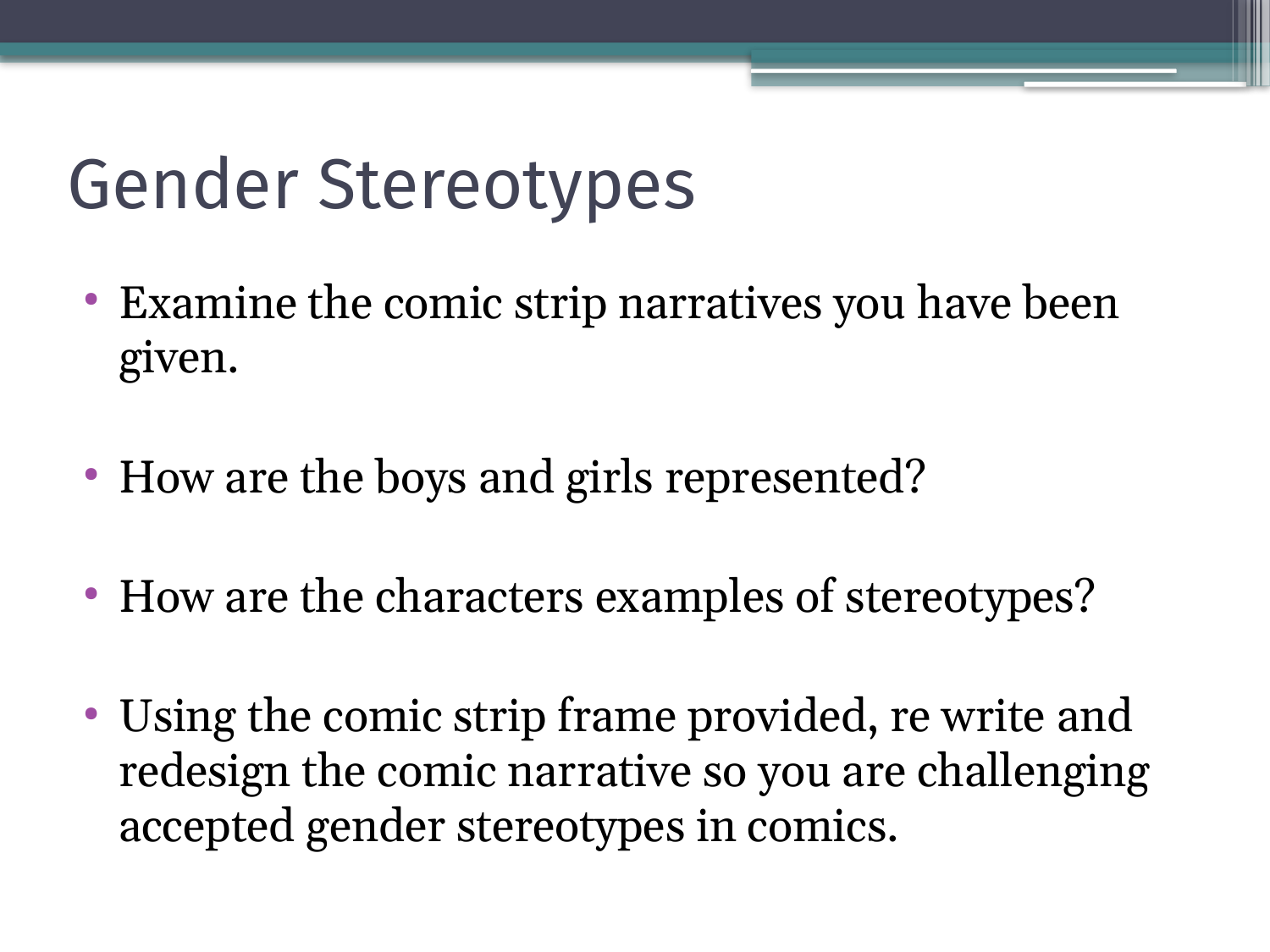

# Gender Stereotypes
Examine the comic strip narratives you have been given.

How are the boys and girls represented?

How are the characters examples of stereotypes?

Using the comic strip frame provided, re write and redesign the comic narrative so you are challenging accepted gender stereotypes in comics.